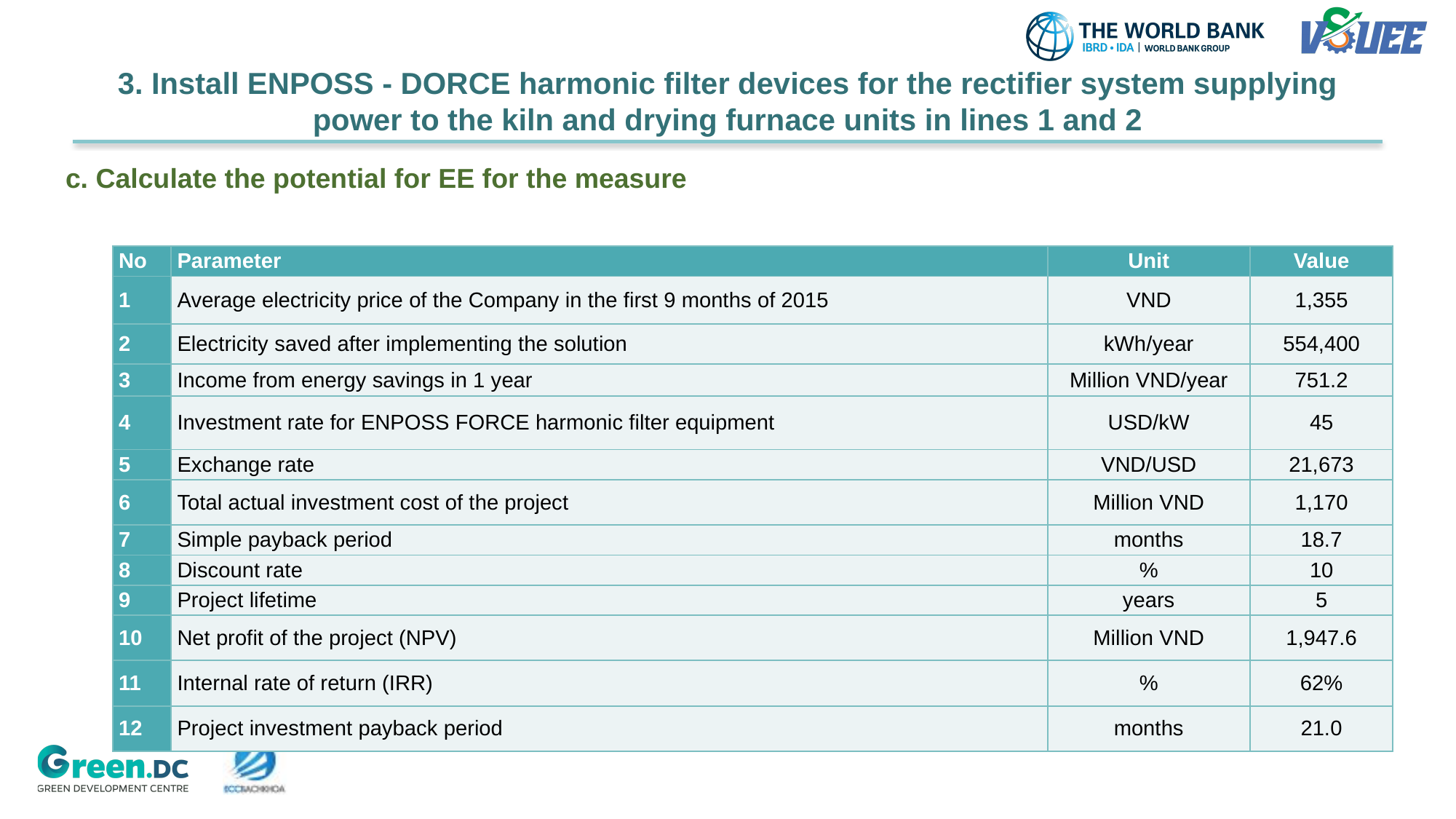

# 3. Install ENPOSS - DORCE harmonic filter devices for the rectifier system supplying power to the kiln and drying furnace units in lines 1 and 2
c. Calculate the potential for EE for the measure
| No | Parameter | Unit | Value |
| --- | --- | --- | --- |
| 1 | Average electricity price of the Company in the first 9 months of 2015 | VND | 1,355 |
| 2 | Electricity saved after implementing the solution | kWh/year | 554,400 |
| 3 | Income from energy savings in 1 year | Million VND/year | 751.2 |
| 4 | Investment rate for ENPOSS FORCE harmonic filter equipment | USD/kW | 45 |
| 5 | Exchange rate | VND/USD | 21,673 |
| 6 | Total actual investment cost of the project | Million VND | 1,170 |
| 7 | Simple payback period | months | 18.7 |
| 8 | Discount rate | % | 10 |
| 9 | Project lifetime | years | 5 |
| 10 | Net profit of the project (NPV) | Million VND | 1,947.6 |
| 11 | Internal rate of return (IRR) | % | 62% |
| 12 | Project investment payback period | months | 21.0 |